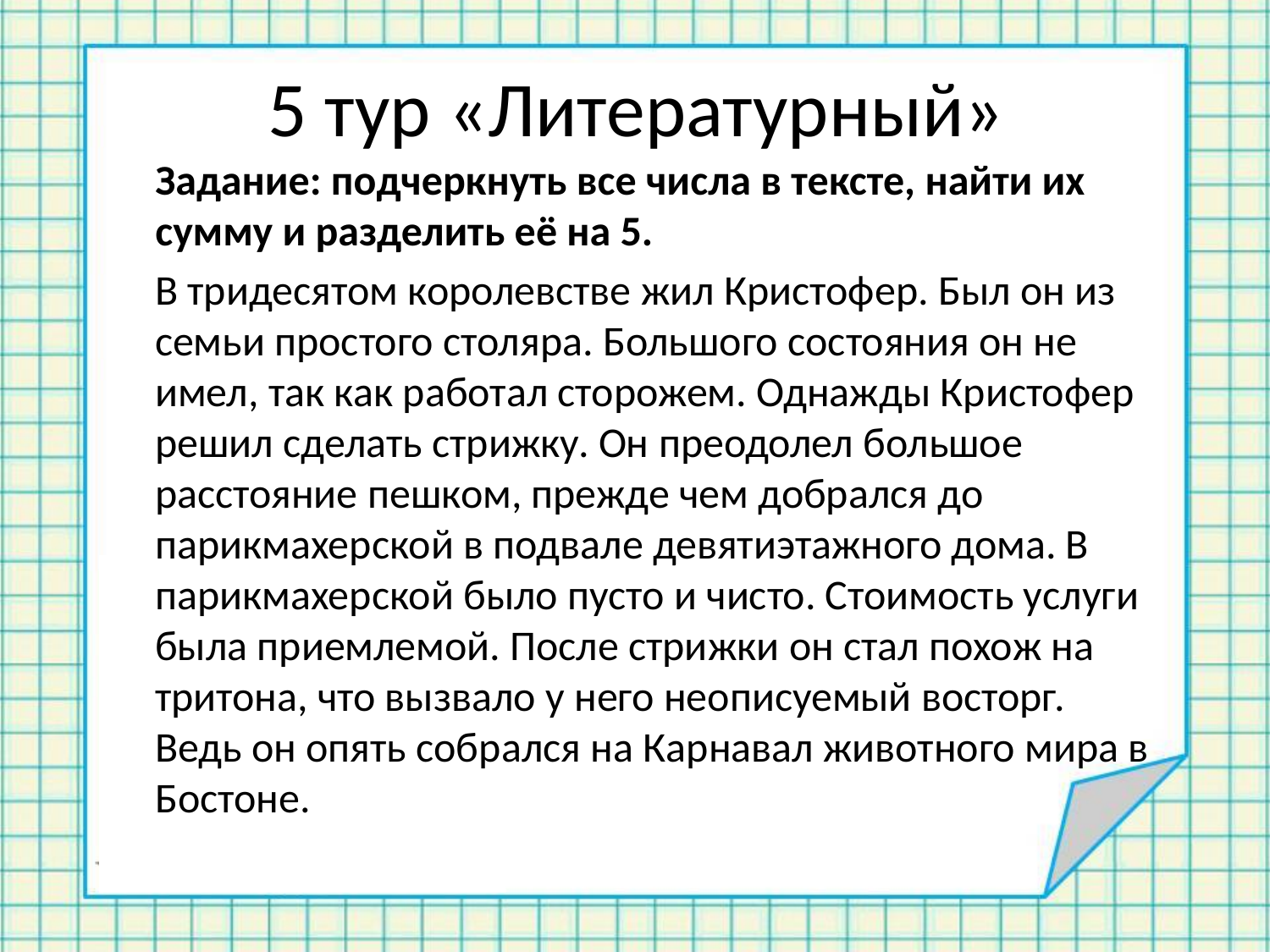

# 5 тур «Литературный»
     Задание: подчеркнуть все числа в тексте, найти их сумму и разделить её на 5.
     В тридесятом королевстве жил Кристофер. Был он из семьи простого столяра. Большого состояния он не имел, так как работал сторожем. Однажды Кристофер решил сделать стрижку. Он преодолел большое расстояние пешком, прежде чем добрался до парикмахерской в подвале девятиэтажного дома. В парикмахерской было пусто и чисто. Стоимость услуги была приемлемой. После стрижки он стал похож на тритона, что вызвало у него неописуемый восторг. Ведь он опять собрался на Карнавал животного мира в Бостоне.